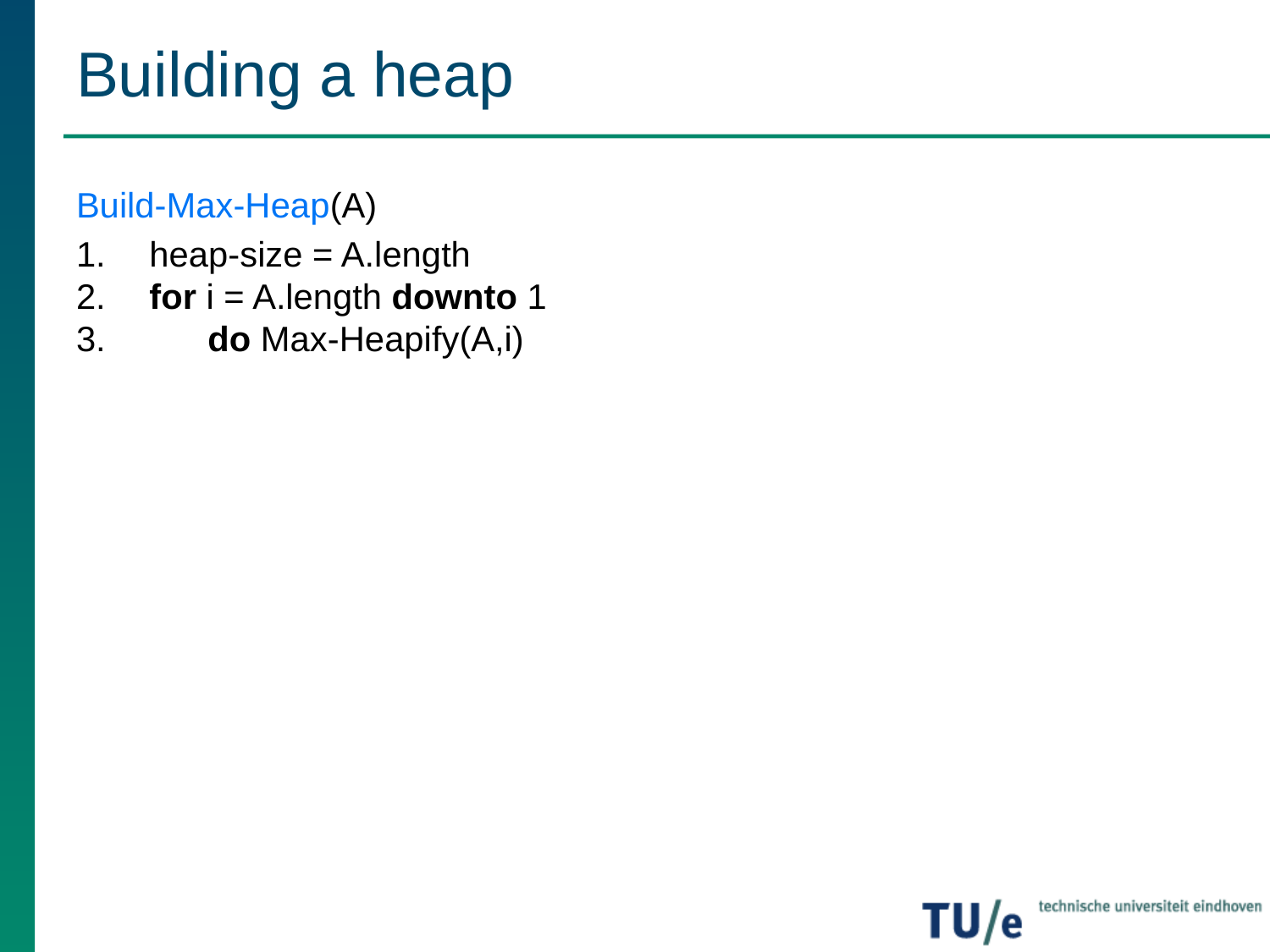

# Building a heap
Build-Max-Heap(A)
 heap-size = A.length
 for i = A.length downto 1
       do Max-Heapify(A,i)